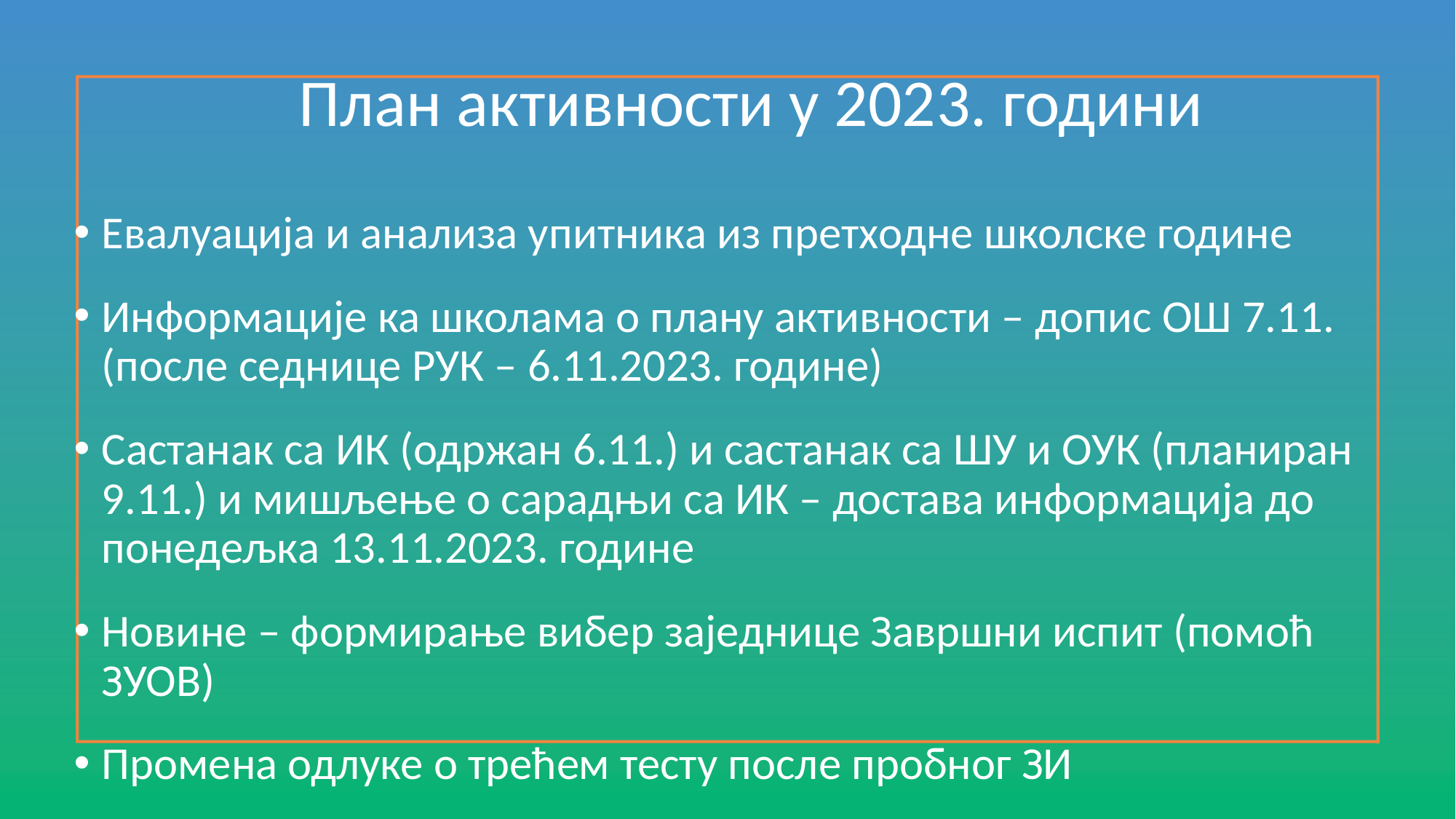

План активности у 2023. години
Евалуација и анализа упитника из претходне школске године
Информације ка школама о плану активности – допис ОШ 7.11. (после седнице РУК – 6.11.2023. године)
Састанак са ИК (одржан 6.11.) и састанак са ШУ и ОУК (планиран 9.11.) и мишљење о сарадњи са ИК – достава информација до понедељка 13.11.2023. године
Новине – формирање вибер заједнице Завршни испит (помоћ ЗУОВ)
Промена одлуке о трећем тесту после пробног ЗИ